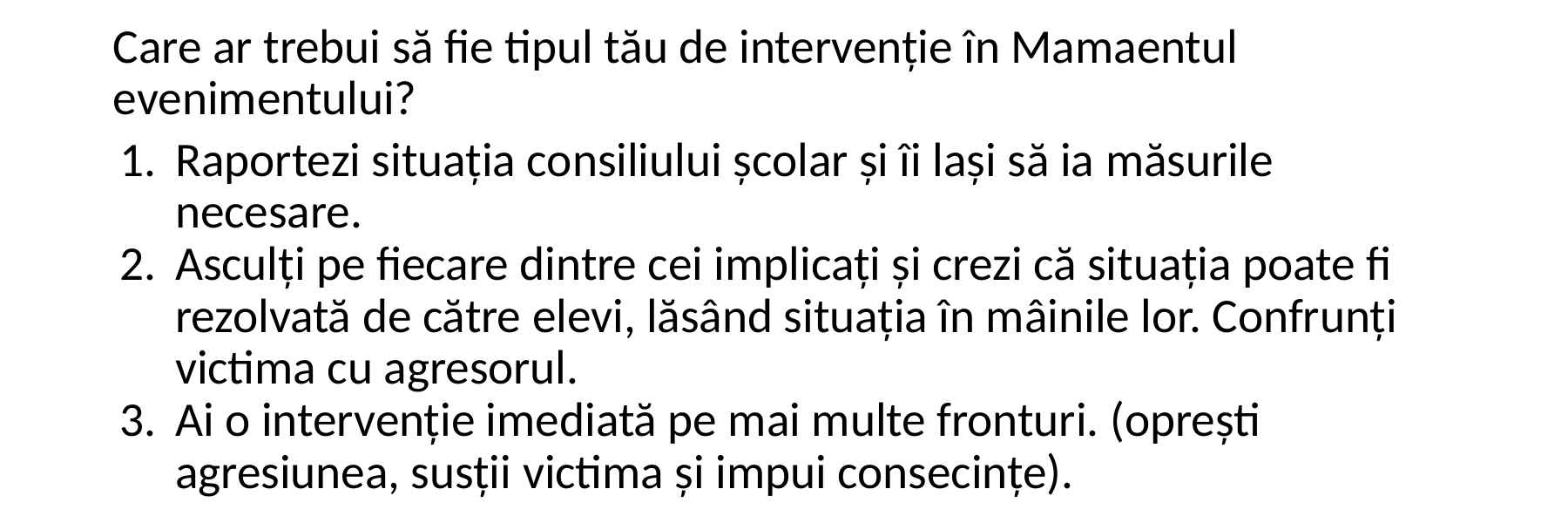

Care ar trebui să fie tipul tău de intervenție în Mamaentul evenimentului?
Raportezi situația consiliului școlar și îi lași să ia măsurile necesare.
Asculți pe fiecare dintre cei implicați și crezi că situația poate fi rezolvată de către elevi, lăsând situația în mâinile lor. Confrunți victima cu agresorul.
Ai o intervenție imediată pe mai multe fronturi. (oprești agresiunea, susții victima și impui consecințe).